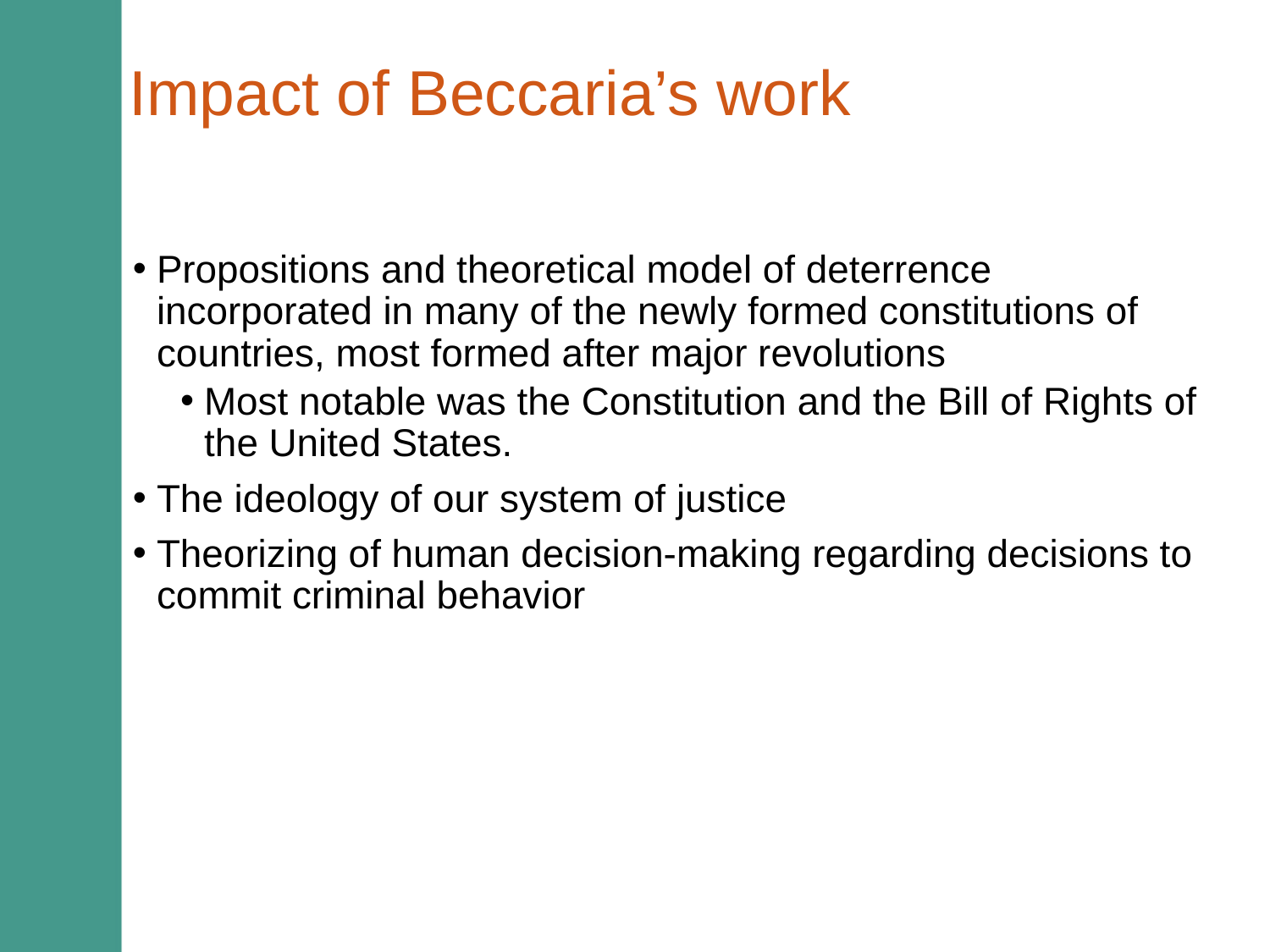

# Impact of Beccaria’s work
Propositions and theoretical model of deterrence incorporated in many of the newly formed constitutions of countries, most formed after major revolutions
Most notable was the Constitution and the Bill of Rights of the United States.
The ideology of our system of justice
Theorizing of human decision-making regarding decisions to commit criminal behavior